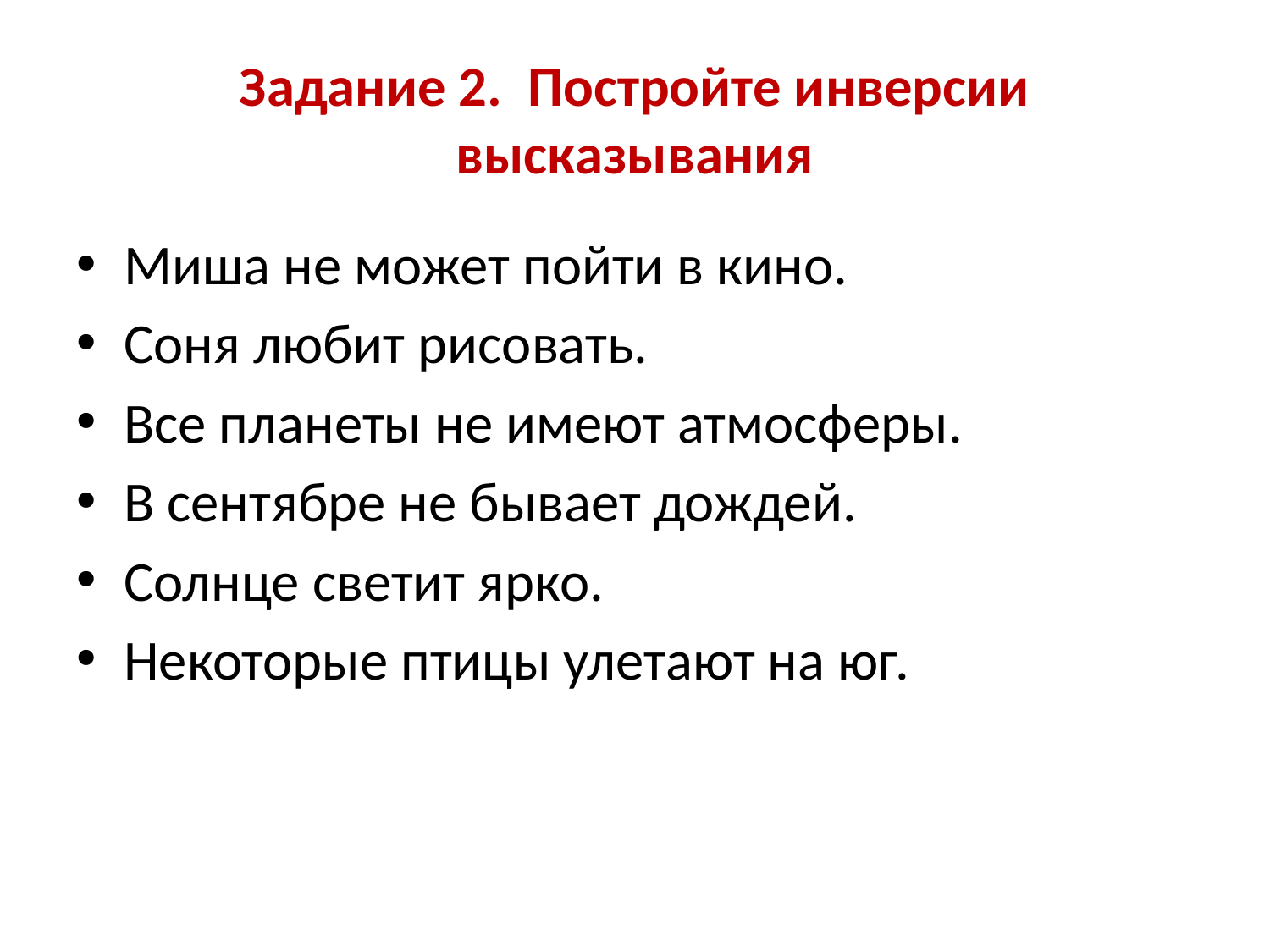

# Задание 2.  Постройте инверсии высказывания
Миша не может пойти в кино.
Соня любит рисовать.
Все планеты не имеют атмосферы.
В сентябре не бывает дождей.
Солнце светит ярко.
Некоторые птицы улетают на юг.